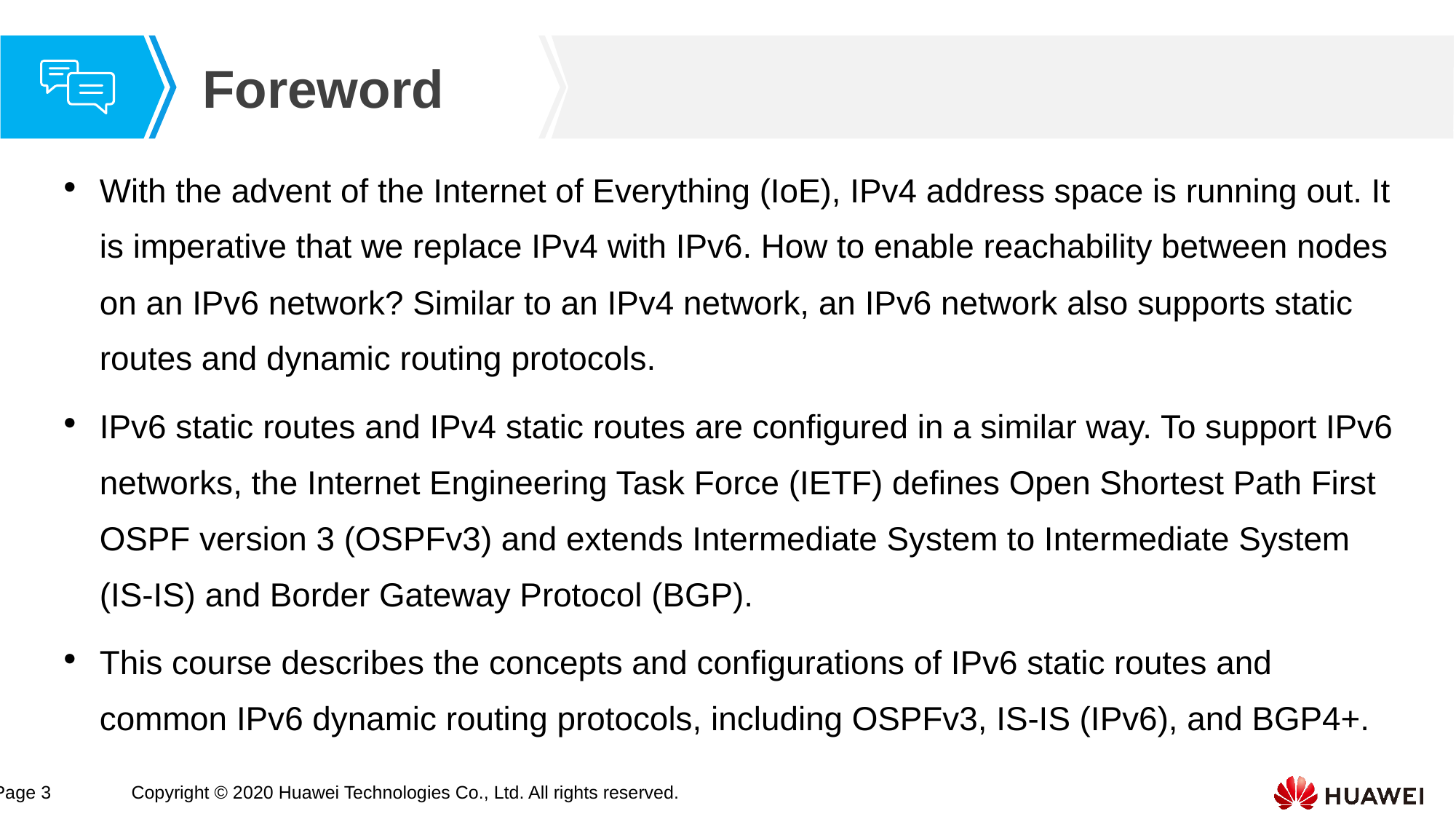

With the advent of the Internet of Everything (IoE), IPv4 address space is running out. It is imperative that we replace IPv4 with IPv6. How to enable reachability between nodes on an IPv6 network? Similar to an IPv4 network, an IPv6 network also supports static routes and dynamic routing protocols.
IPv6 static routes and IPv4 static routes are configured in a similar way. To support IPv6 networks, the Internet Engineering Task Force (IETF) defines Open Shortest Path First OSPF version 3 (OSPFv3) and extends Intermediate System to Intermediate System (IS-IS) and Border Gateway Protocol (BGP).
This course describes the concepts and configurations of IPv6 static routes and common IPv6 dynamic routing protocols, including OSPFv3, IS-IS (IPv6), and BGP4+.